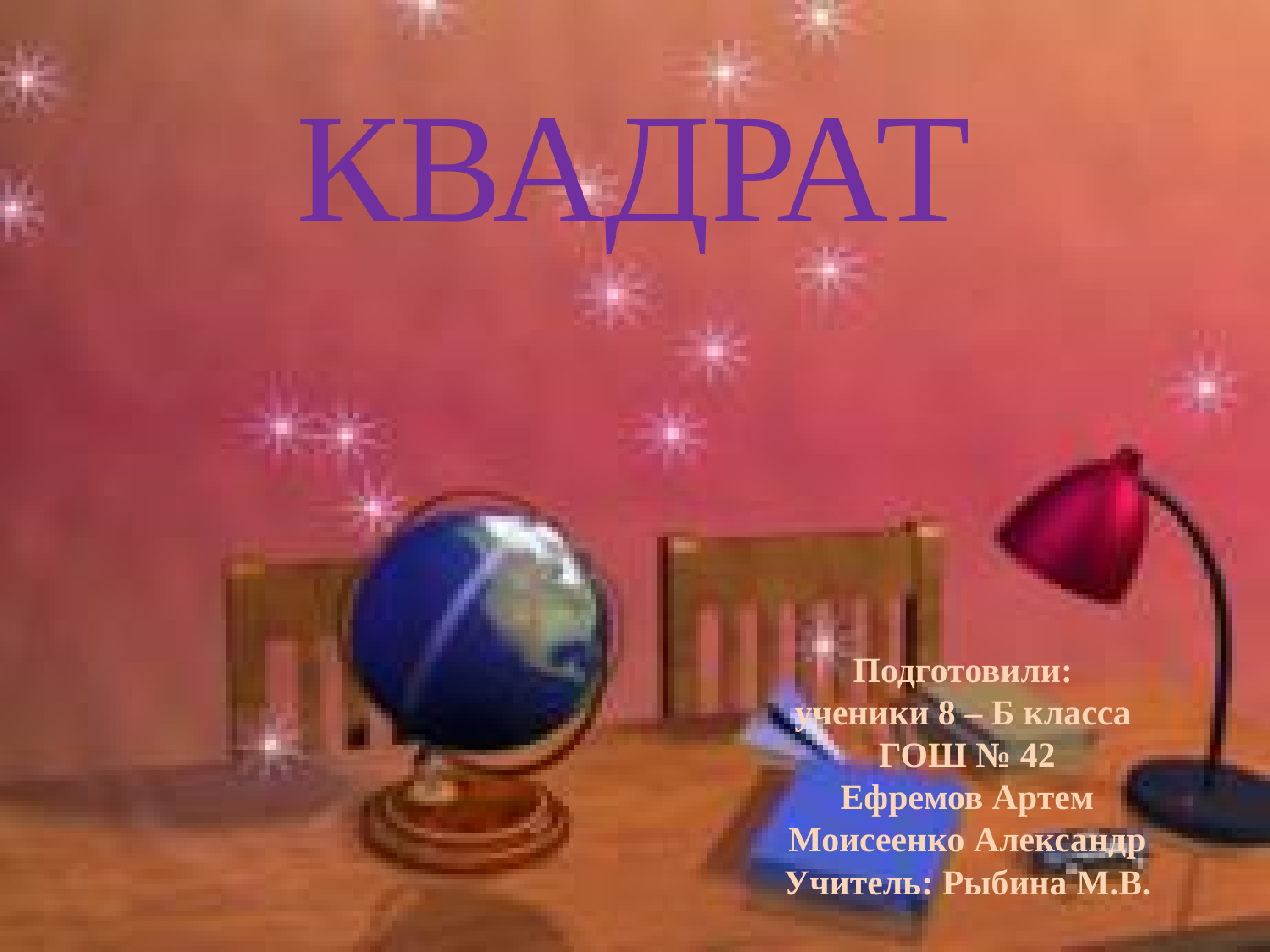

КВАДРАТ
# Подготовили: ученики 8 – Б класса ГОШ № 42 Ефремов Артем Моисеенко Александр Учитель: Рыбина М.В.